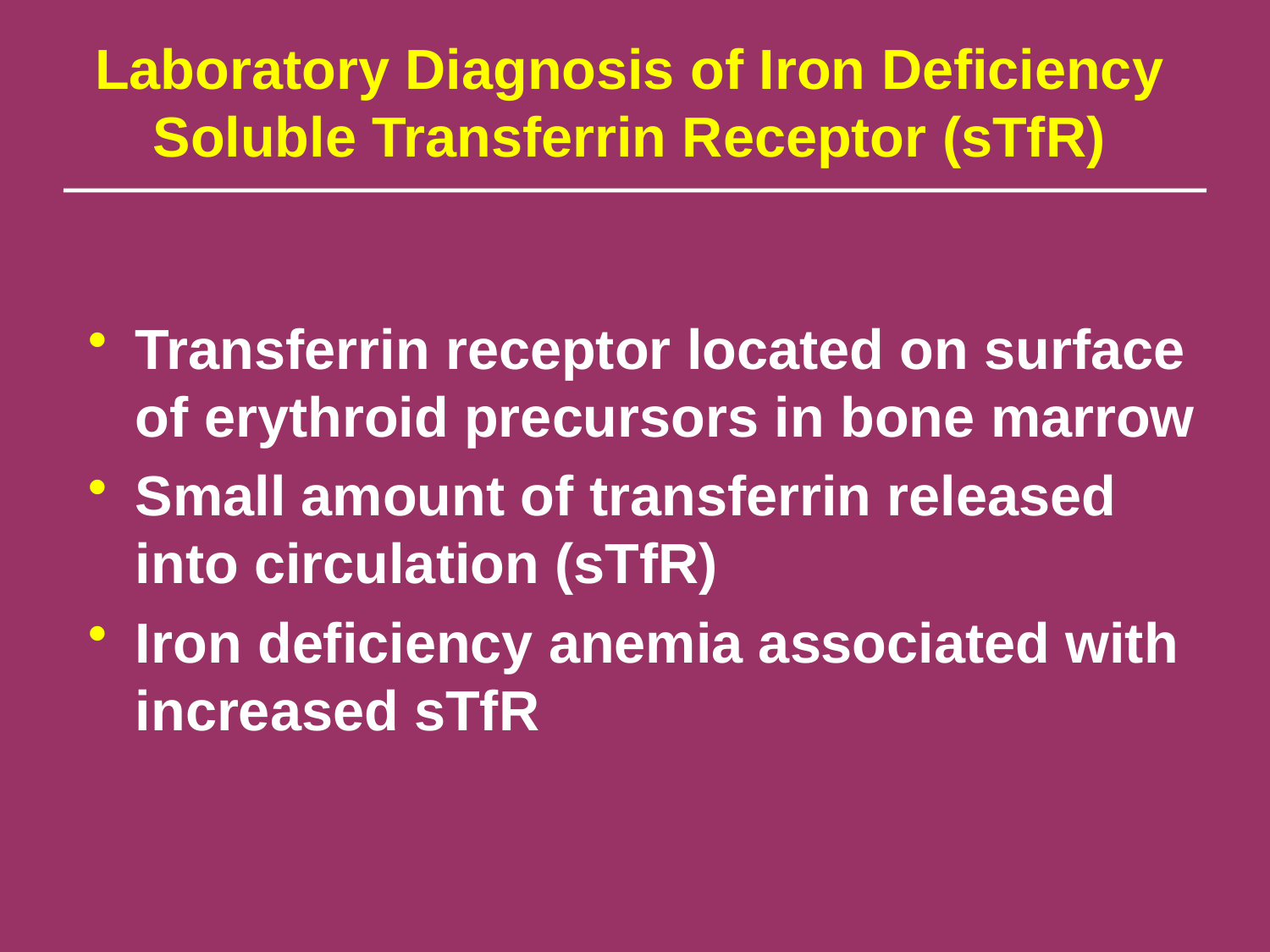

Laboratory Diagnosis of Iron Deficiency
Soluble Transferrin Receptor (sTfR)
Transferrin receptor located on surface of erythroid precursors in bone marrow
Small amount of transferrin released into circulation (sTfR)
Iron deficiency anemia associated with increased sTfR